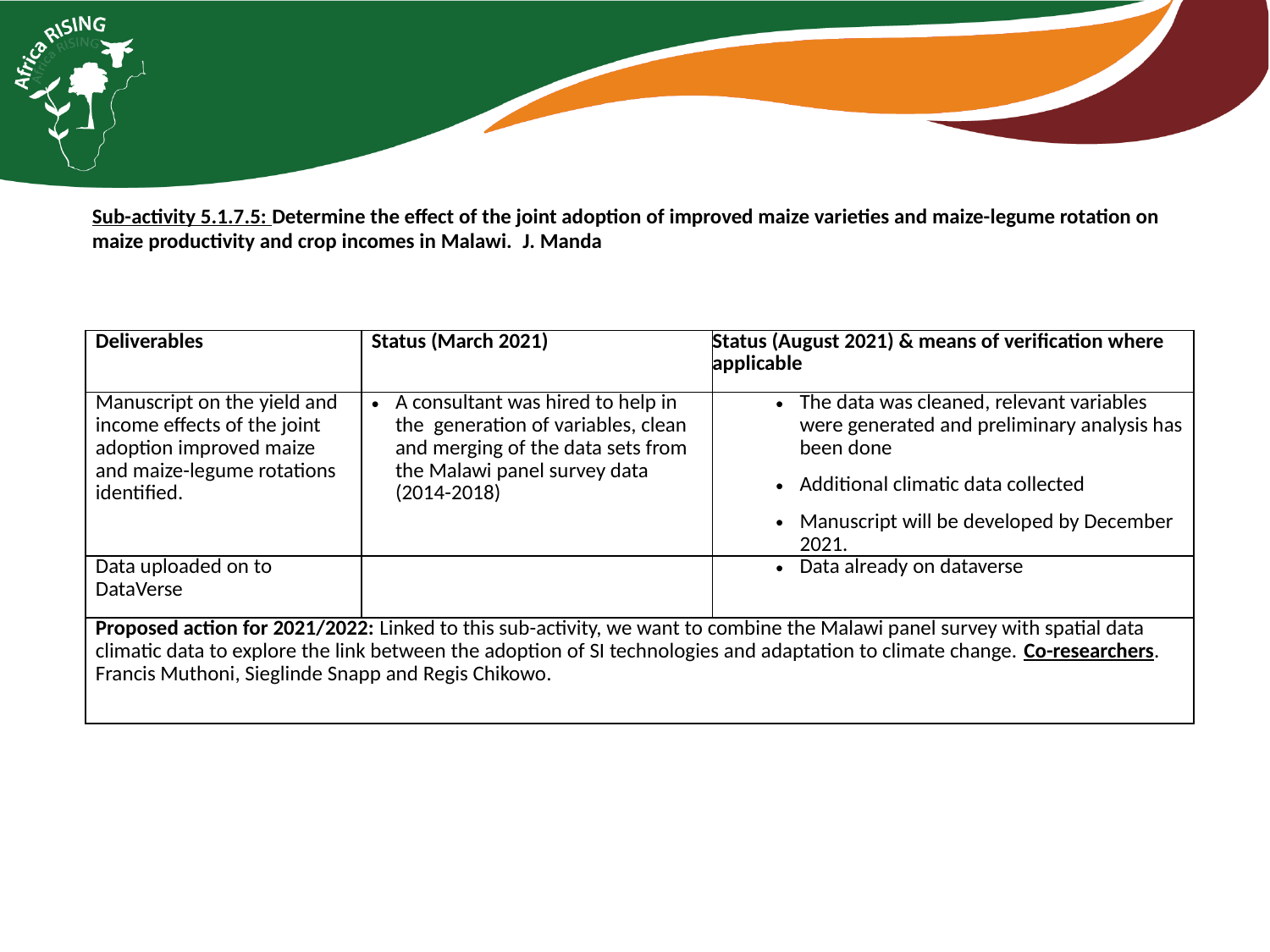

Sub-activity 5.1.7.5: Determine the effect of the joint adoption of improved maize varieties and maize-legume rotation on maize productivity and crop incomes in Malawi.  J. Manda
| Deliverables | Status (March 2021) | Status (August 2021) & means of verification where applicable |
| --- | --- | --- |
| Manuscript on the yield and income effects of the joint adoption improved maize and maize-legume rotations identified. | A consultant was hired to help in the generation of variables, clean and merging of the data sets from the Malawi panel survey data (2014-2018) | The data was cleaned, relevant variables were generated and preliminary analysis has been done Additional climatic data collected Manuscript will be developed by December 2021. |
| Data uploaded on to DataVerse |  | Data already on dataverse |
| Proposed action for 2021/2022: Linked to this sub-activity, we want to combine the Malawi panel survey with spatial data climatic data to explore the link between the adoption of SI technologies and adaptation to climate change. Co-researchers. Francis Muthoni, Sieglinde Snapp and Regis Chikowo. |  |  |